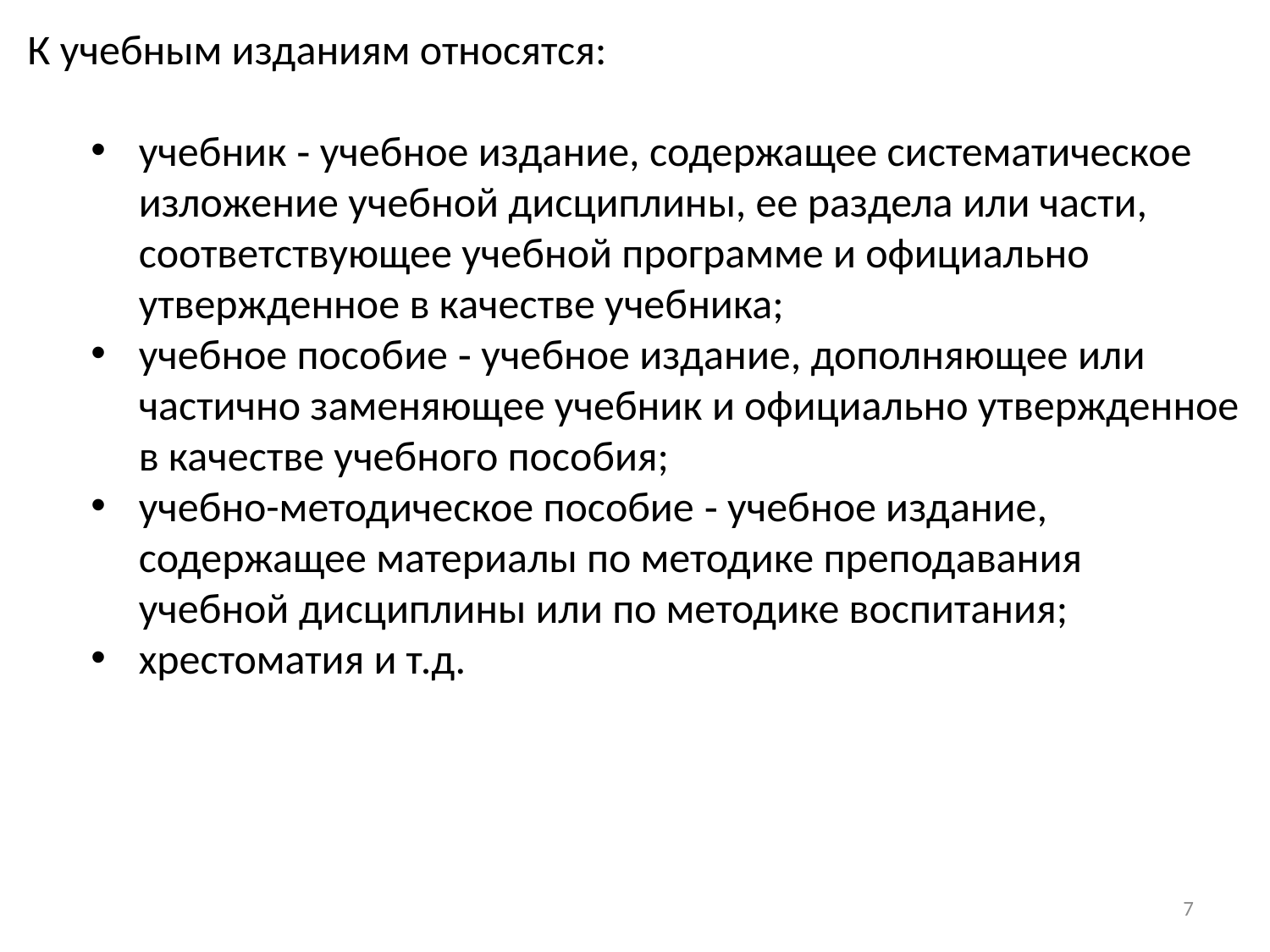

К учебным изданиям относятся:

учебник ‑ учебное издание, содержащее систематическое изложение учебной дисциплины, ее раздела или части, соответствующее учебной программе и официально утвержденное в качестве учебника;
учебное пособие ‑ учебное издание, дополняющее или частично заменяющее учебник и официально утвержденное в качестве учебного пособия;
учебно-методическое пособие ‑ учебное издание, содержащее материалы по методике преподавания учебной дисциплины или по методике воспитания;
хрестоматия и т.д.
7